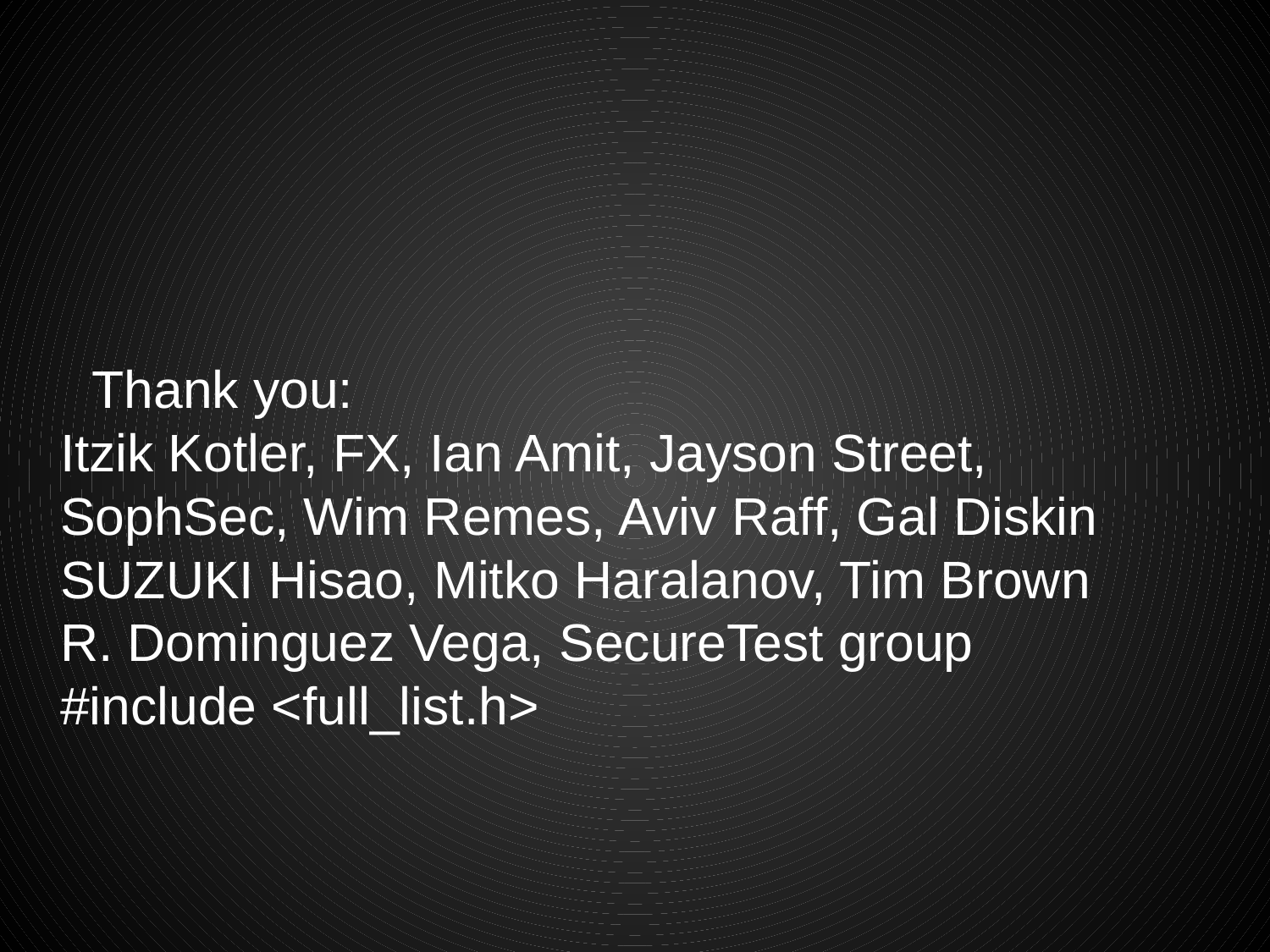

# Thank you: Itzik Kotler, FX, Ian Amit, Jayson Street,  SophSec, Wim Remes, Aviv Raff, Gal Diskin SUZUKI Hisao, Mitko Haralanov, Tim Brown R. Dominguez Vega, SecureTest group #include <full_list.h>